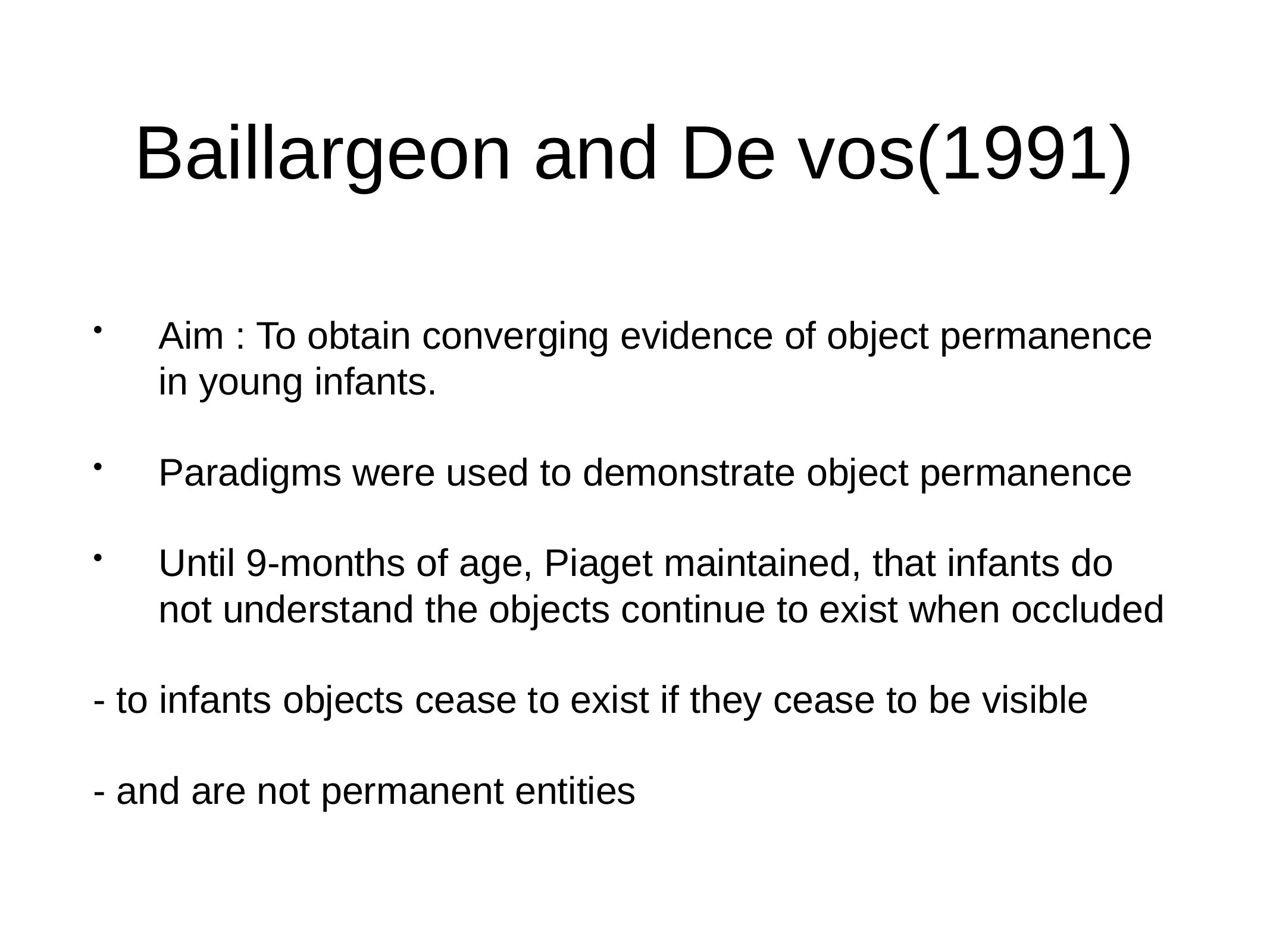

# Baillargeon and De vos(1991)
Aim : To obtain converging evidence of object permanence in young infants.
Paradigms were used to demonstrate object permanence
Until 9-months of age, Piaget maintained, that infants do not understand the objects continue to exist when occluded
- to infants objects cease to exist if they cease to be visible
- and are not permanent entities